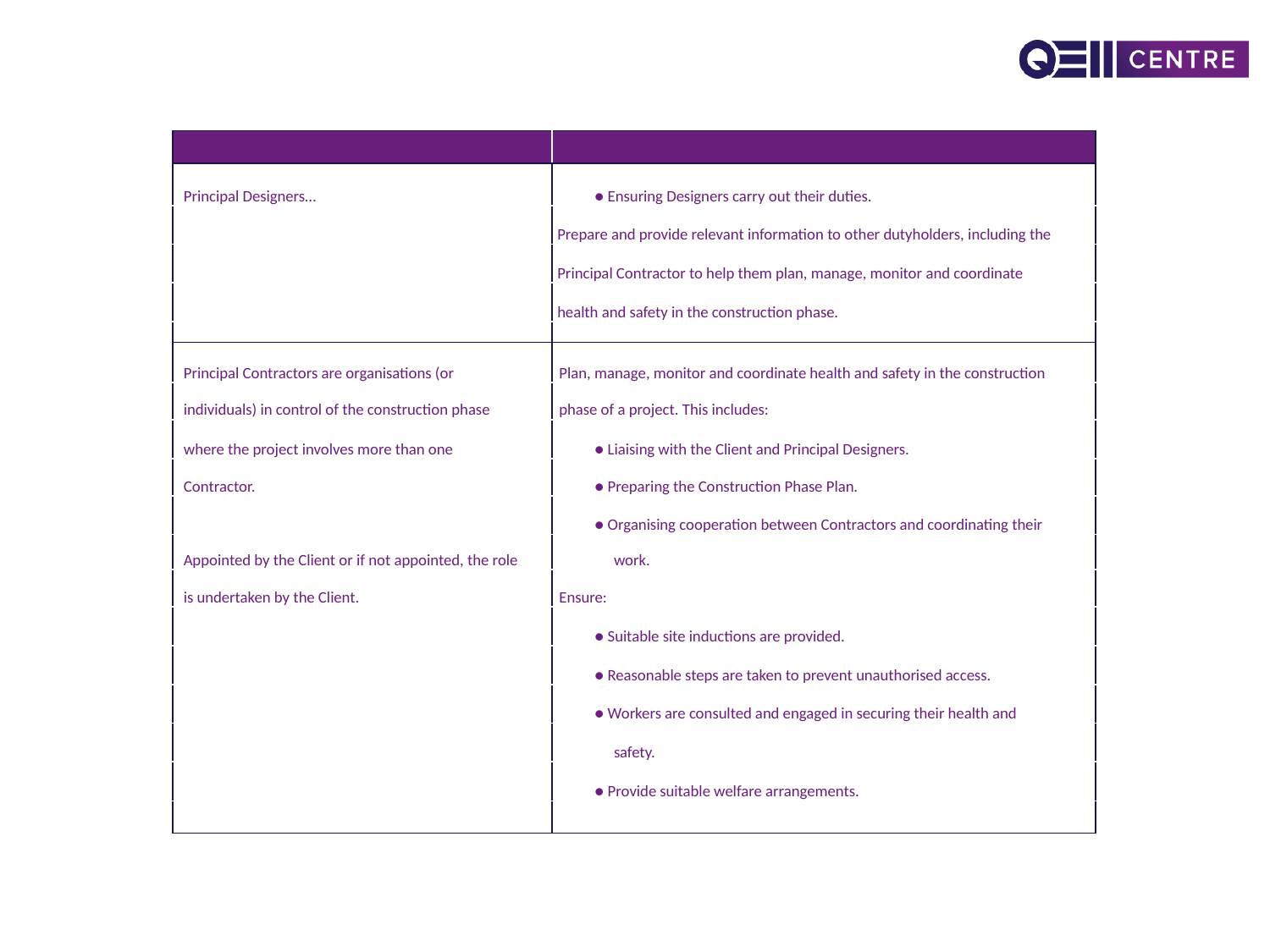

| Role | Summary of Main Responsibilities |
| --- | --- |
| Principal Designers… | ● Ensuring Designers carry out their duties. |
|  | Prepare and provide relevant information to other dutyholders, including the |
|  | Principal Contractor to help them plan, manage, monitor and coordinate |
|  | health and safety in the construction phase. |
|  |  |
| Principal Contractors are organisations (or | Plan, manage, monitor and coordinate health and safety in the construction |
| individuals) in control of the construction phase | phase of a project. This includes: |
| where the project involves more than one | ● Liaising with the Client and Principal Designers. |
| Contractor. | ● Preparing the Construction Phase Plan. |
|  | ● Organising cooperation between Contractors and coordinating their |
| Appointed by the Client or if not appointed, the role | work. |
| is undertaken by the Client. | Ensure: |
|  | ● Suitable site inductions are provided. |
|  | ● Reasonable steps are taken to prevent unauthorised access. |
|  | ● Workers are consulted and engaged in securing their health and |
|  | safety. |
|  | ● Provide suitable welfare arrangements. |
|  |  |